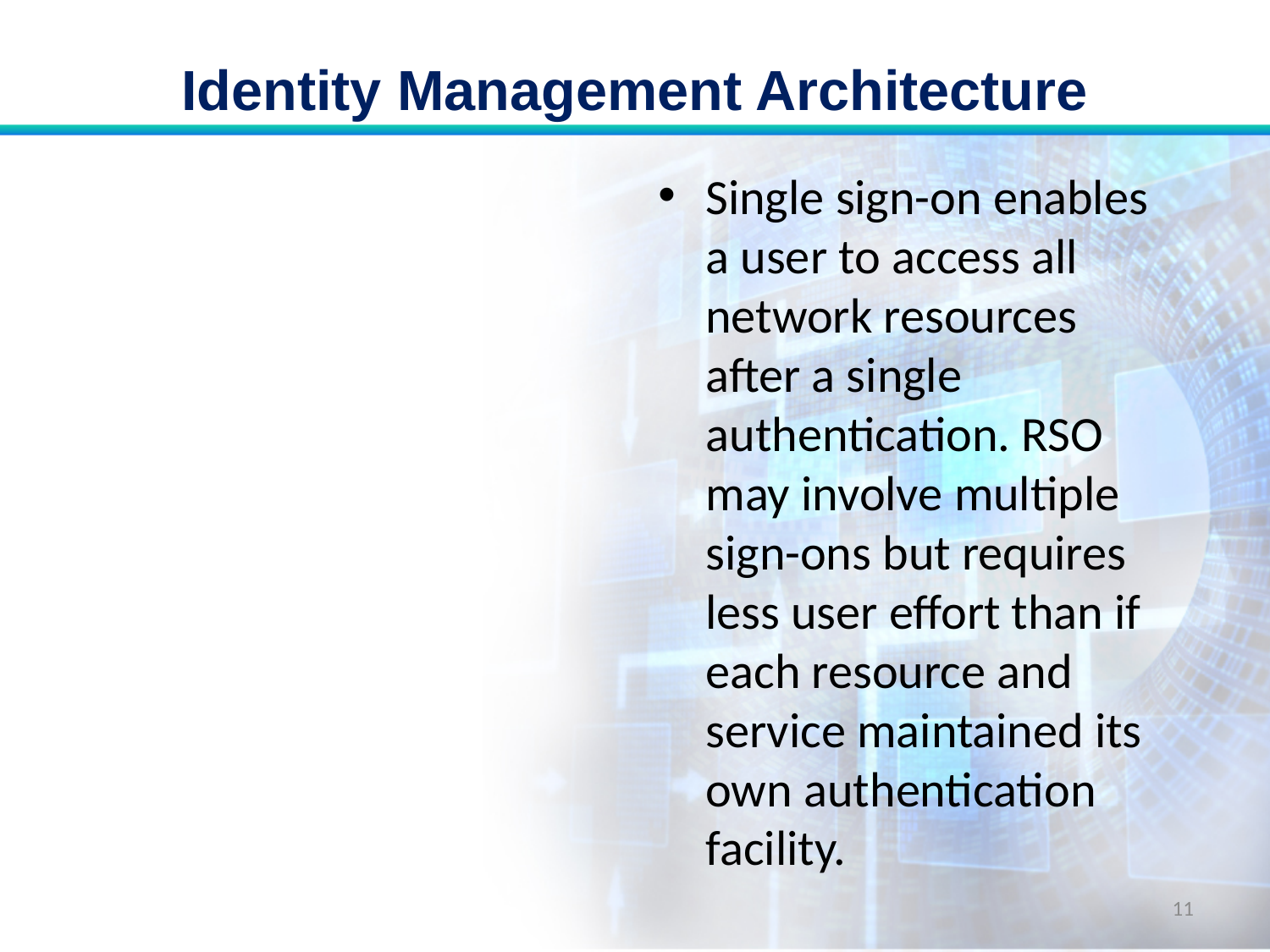

# Identity Management Architecture
Single sign-on enables a user to access all network resources after a single authentication. RSO may involve multiple sign-ons but requires less user effort than if each resource and service maintained its own authentication facility.
11